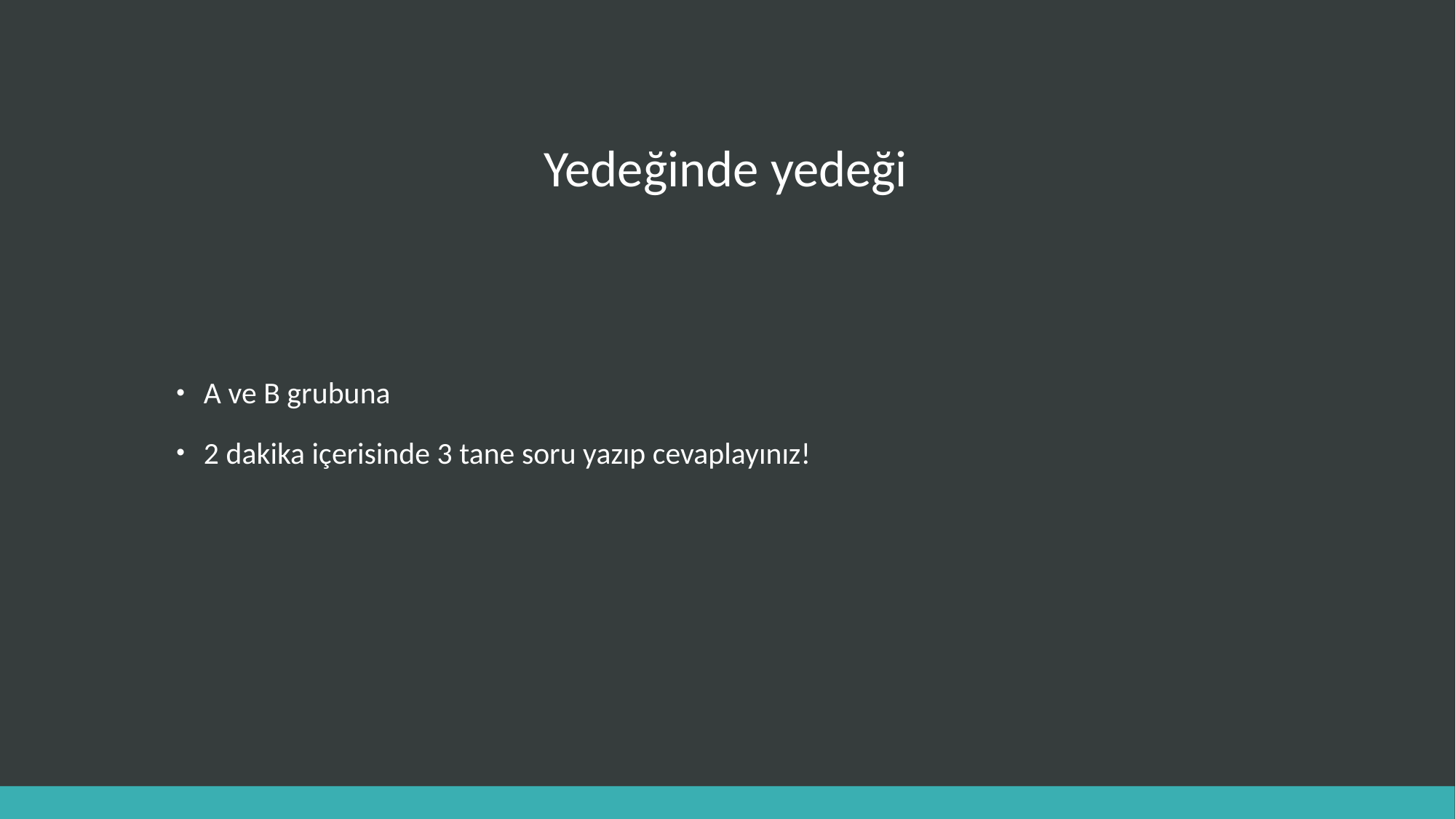

# Yedeğinde yedeği
A ve B grubuna
2 dakika içerisinde 3 tane soru yazıp cevaplayınız!